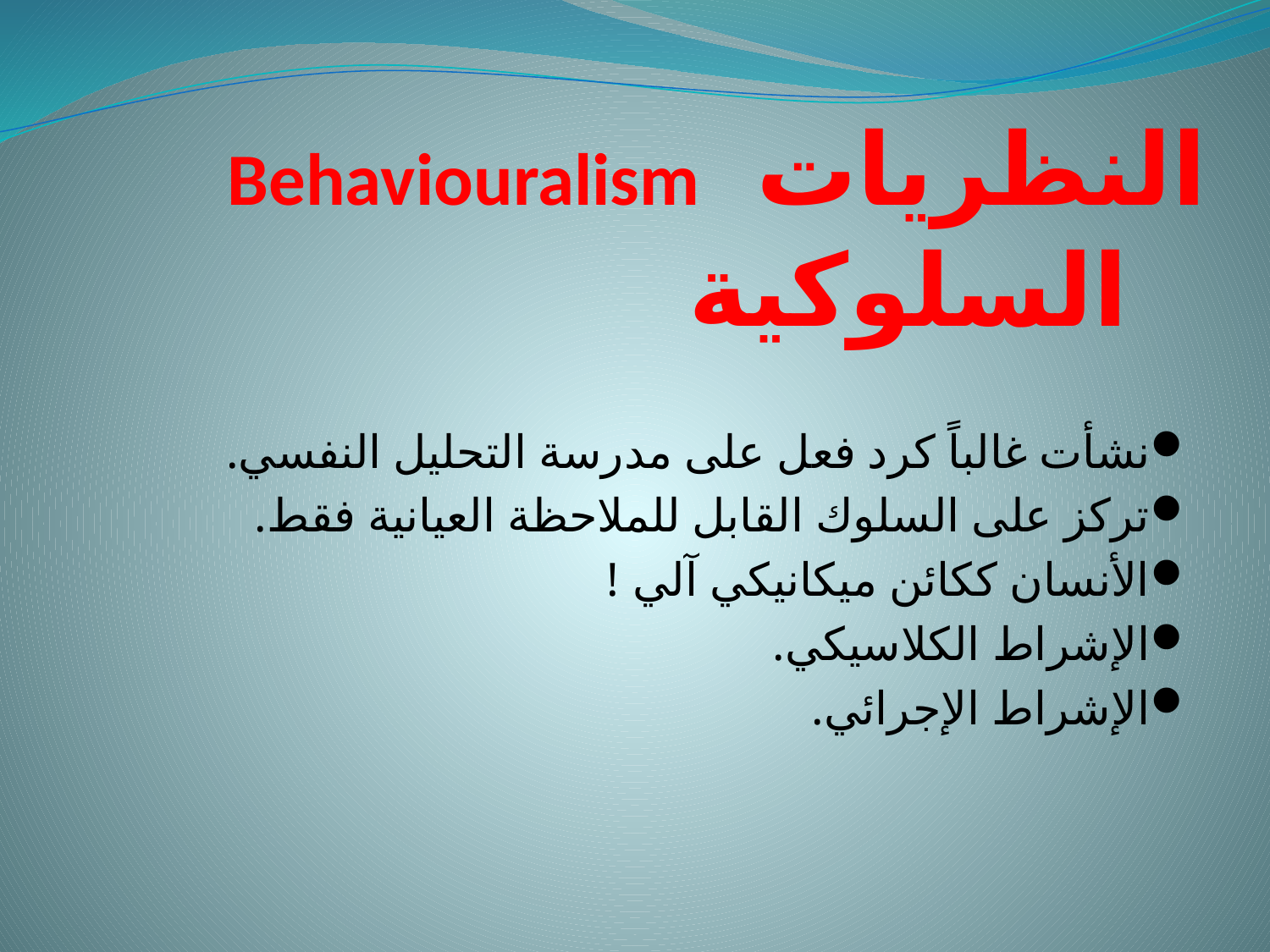

# Behaviouralism   النظريات السلوكية
نشأت غالباً كرد فعل على مدرسة التحليل النفسي.
تركز على السلوك القابل للملاحظة العيانية فقط.
الأنسان ككائن ميكانيكي آلي !
الإشراط الكلاسيكي.
الإشراط الإجرائي.